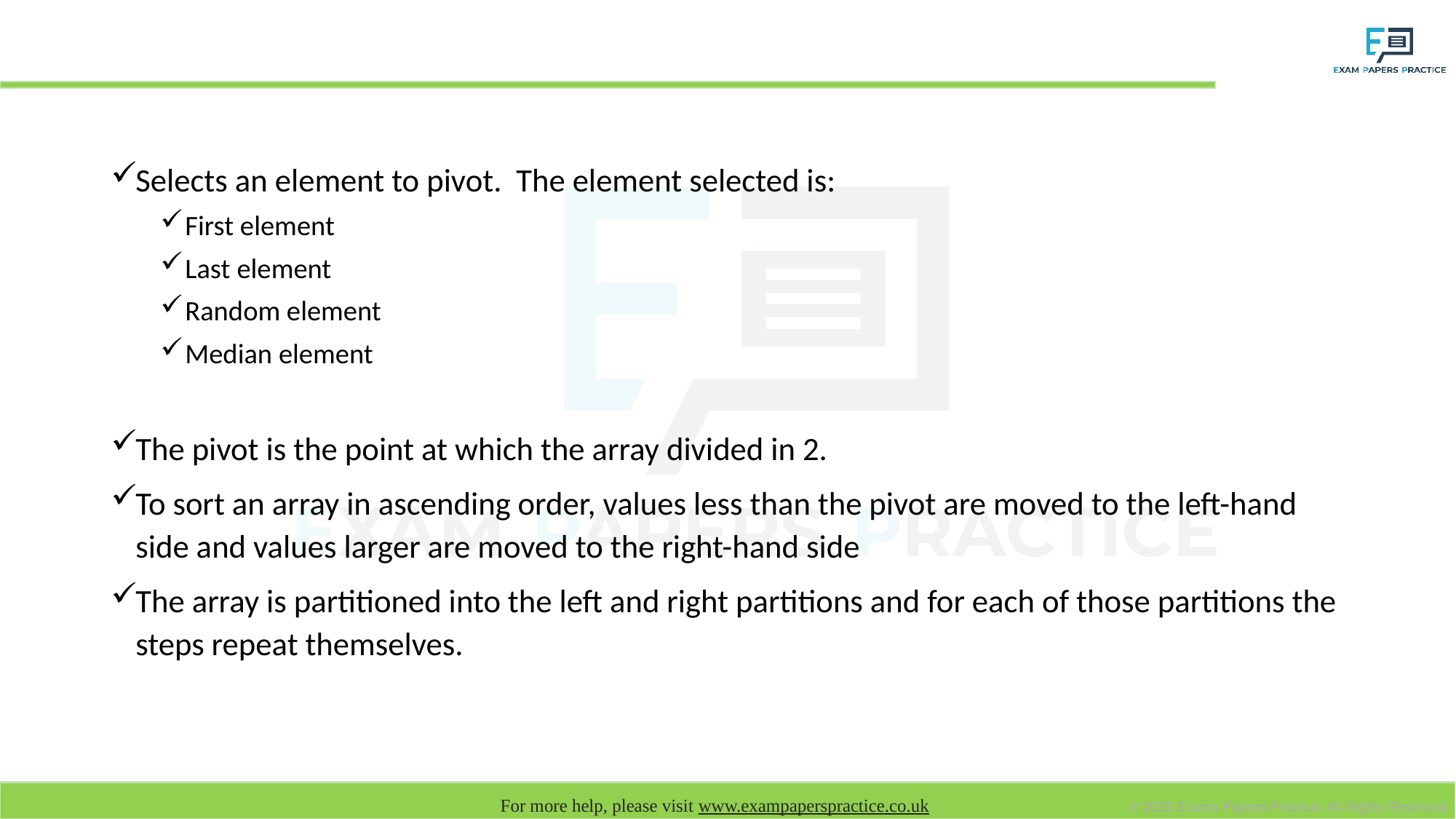

# Quick sort algorithm
Selects an element to pivot.  The element selected is:
First element
Last element
Random element
Median element

The pivot is the point at which the array divided in 2.
To sort an array in ascending order, values less than the pivot are moved to the left-hand side and values larger are moved to the right-hand side
The array is partitioned into the left and right partitions and for each of those partitions the steps repeat themselves.